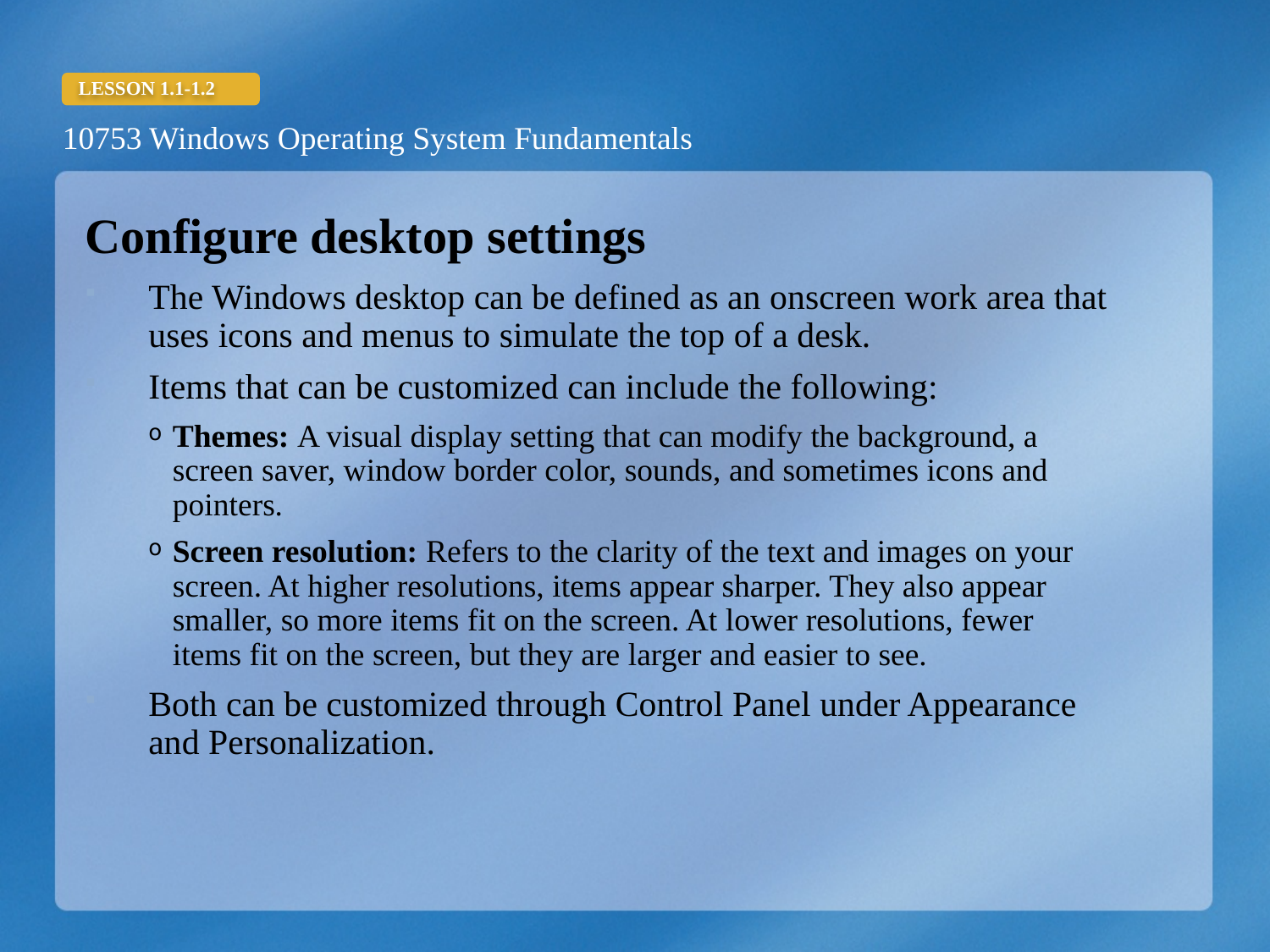

Configure desktop settings
The Windows desktop can be defined as an onscreen work area that uses icons and menus to simulate the top of a desk.
Items that can be customized can include the following:
Themes: A visual display setting that can modify the background, a screen saver, window border color, sounds, and sometimes icons and pointers.
Screen resolution: Refers to the clarity of the text and images on your screen. At higher resolutions, items appear sharper. They also appear smaller, so more items fit on the screen. At lower resolutions, fewer items fit on the screen, but they are larger and easier to see.
Both can be customized through Control Panel under Appearance and Personalization.